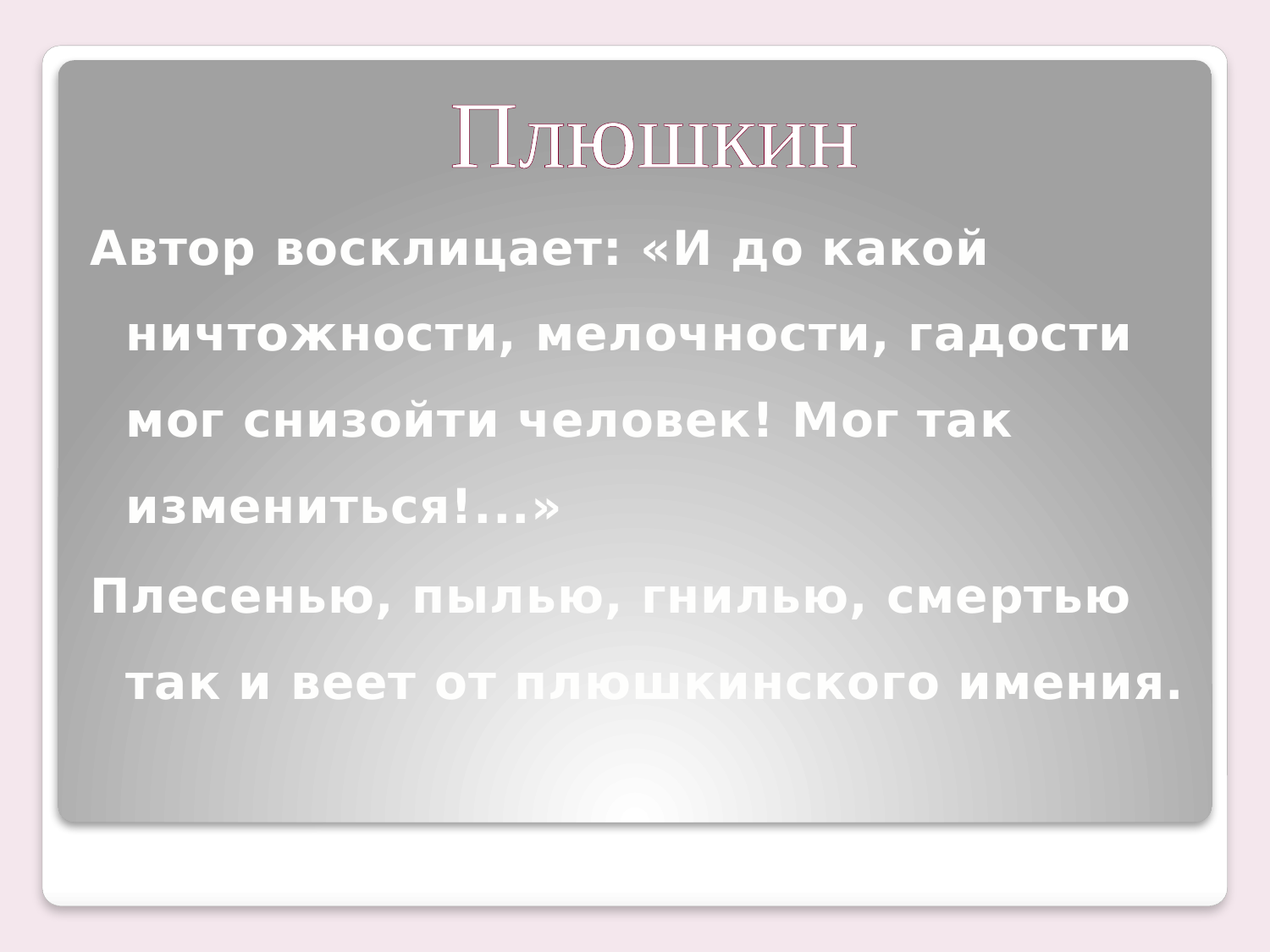

Плюшкин
Автор восклицает: «И до какой ничтожности, мелочности, гадости мог снизойти человек! Мог так измениться!...»
Плесенью, пылью, гнилью, смертью так и веет от плюшкинского имения.